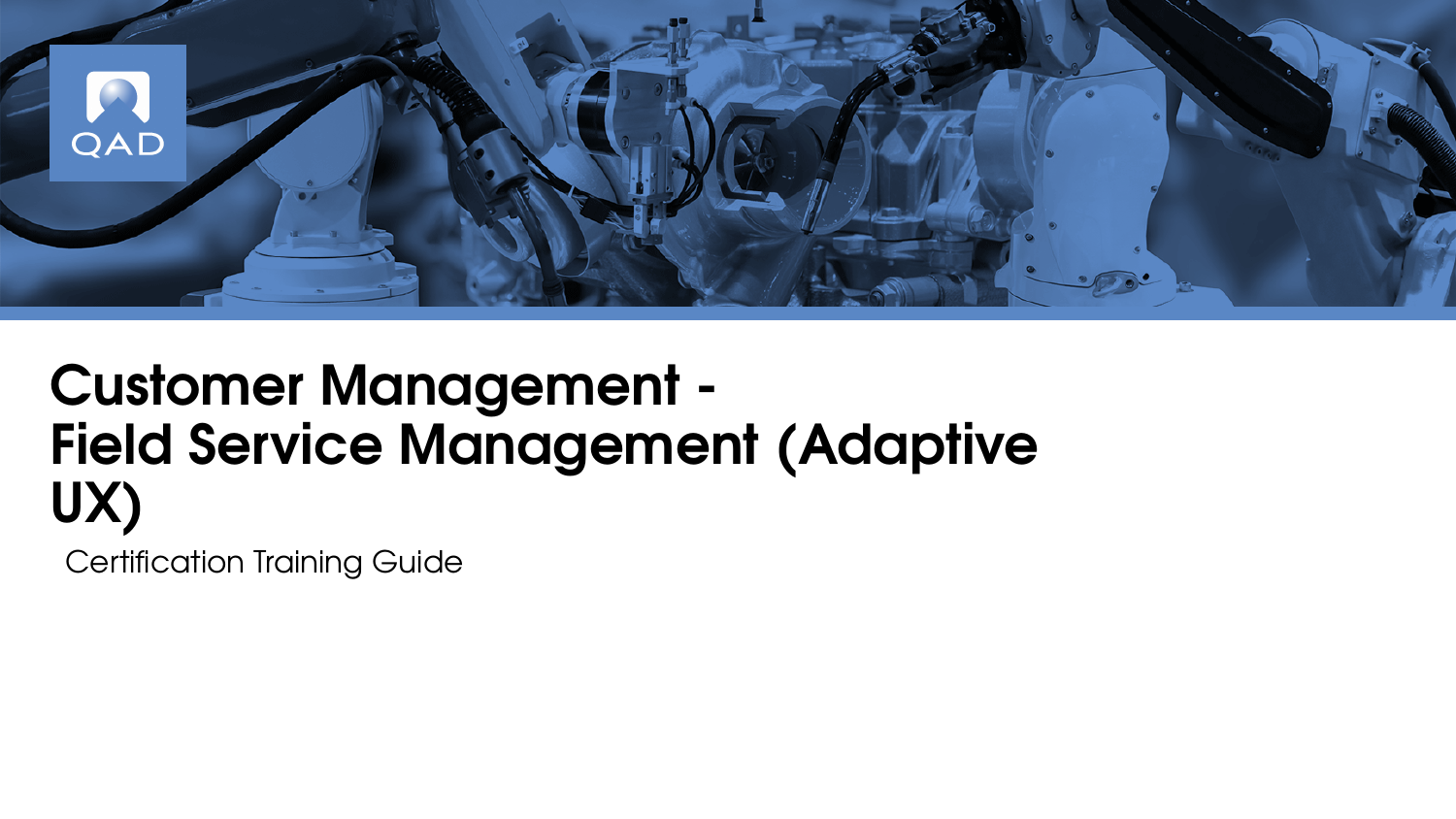

# Customer Management -
Field Service Management (Adaptive UX)
Certification Training Guide